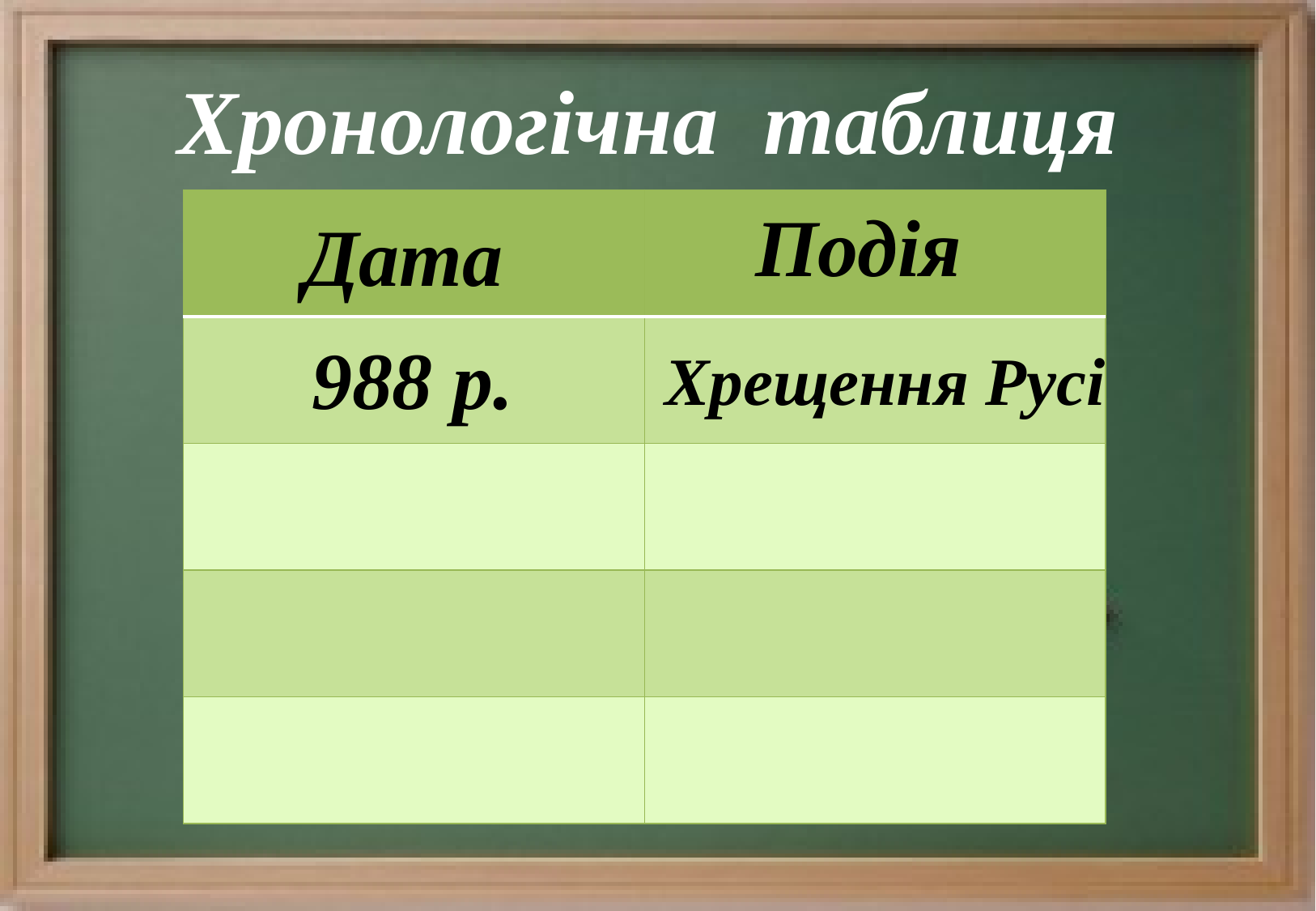

Хронологічна  таблиця
|  |  |
| --- | --- |
|  |  |
|  |  |
|  |  |
|  |  |
Подія
Дата
988 р.
Хрещення Русі